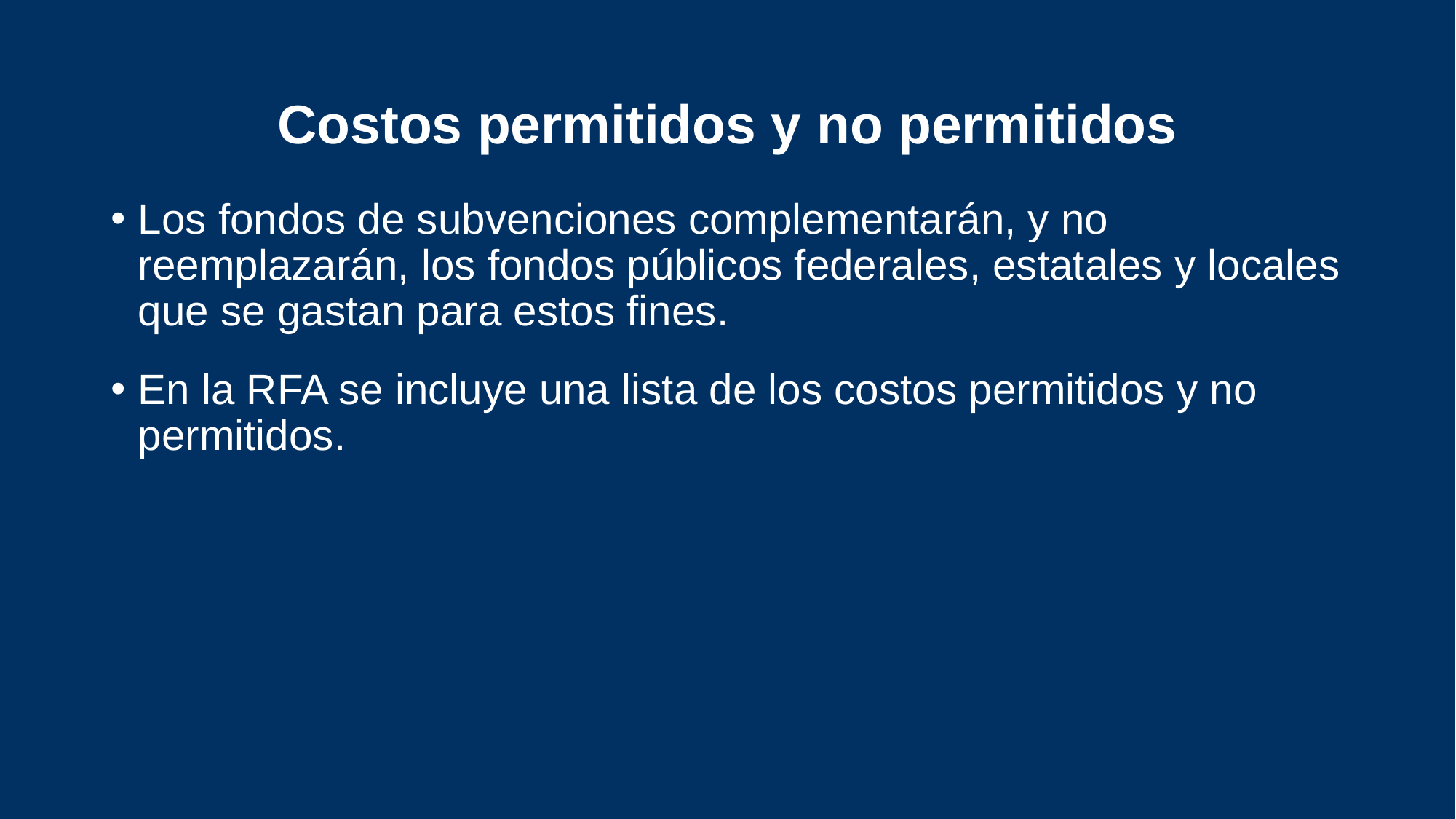

# Costos permitidos y no permitidos
Los fondos de subvenciones complementarán, y no reemplazarán, los fondos públicos federales, estatales y locales que se gastan para estos fines.
En la RFA se incluye una lista de los costos permitidos y no permitidos.